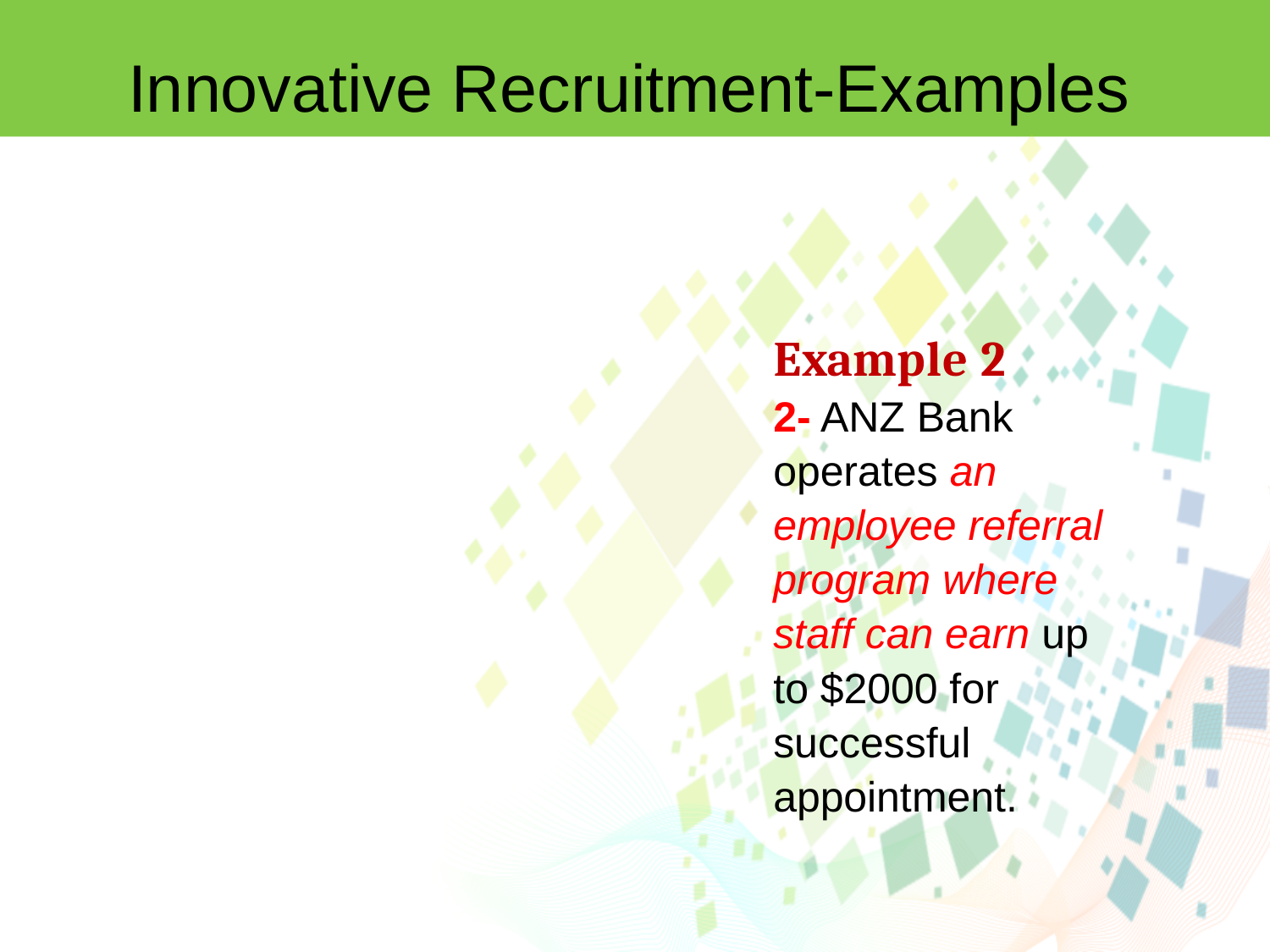

Innovative Recruitment-Examples
Example 2
2- ANZ Bank operates an employee referral program where staff can earn up to $2000 for  successful appointment.